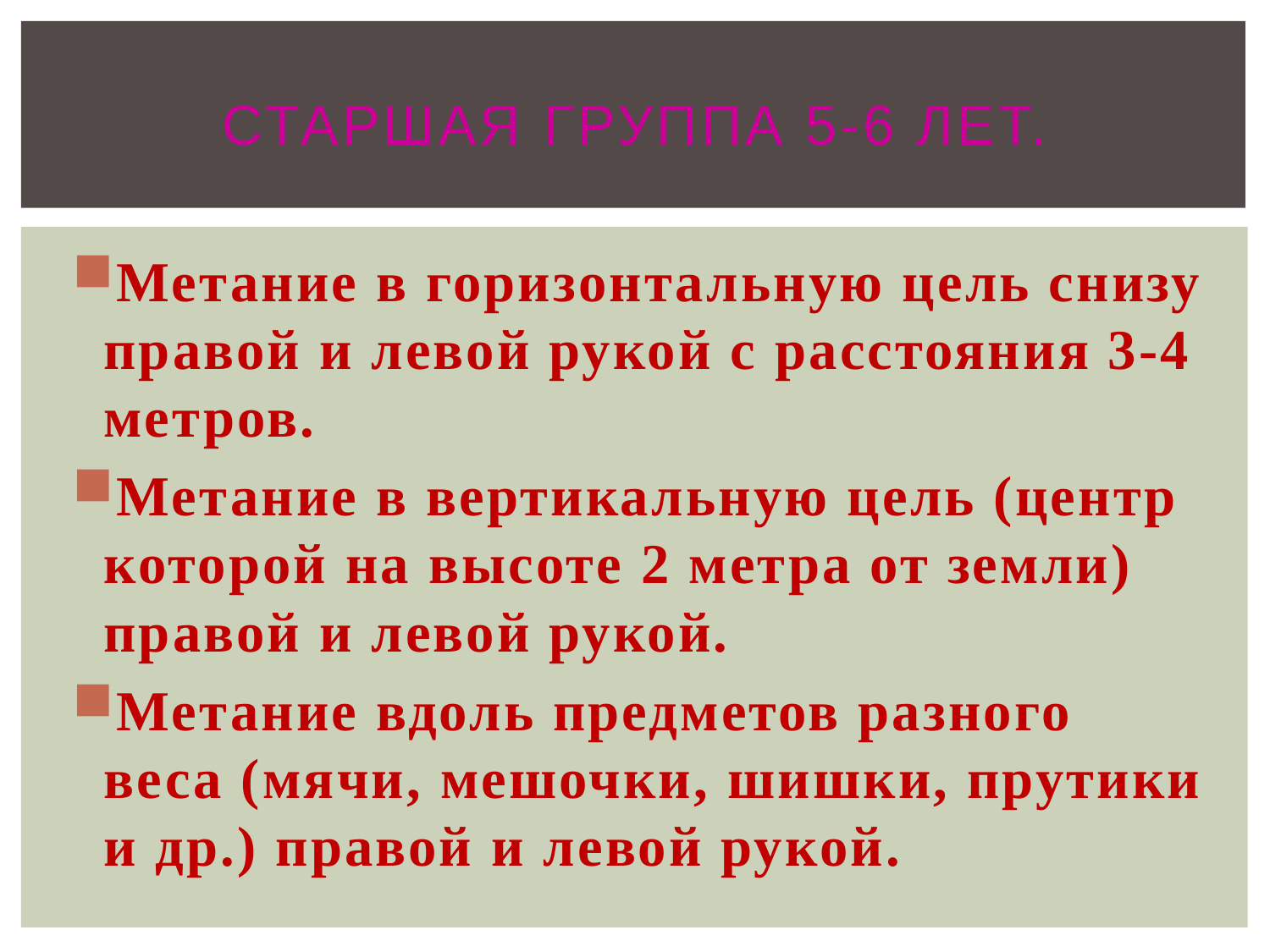

# Старшая группа 5-6 лет.
Метание в горизонтальную цель снизу правой и левой рукой с расстояния 3-4 метров.
Метание в вертикальную цель (центр которой на высоте 2 метра от земли) правой и левой рукой.
Метание вдоль предметов разного веса (мячи, мешочки, шишки, прутики и др.) правой и левой рукой.